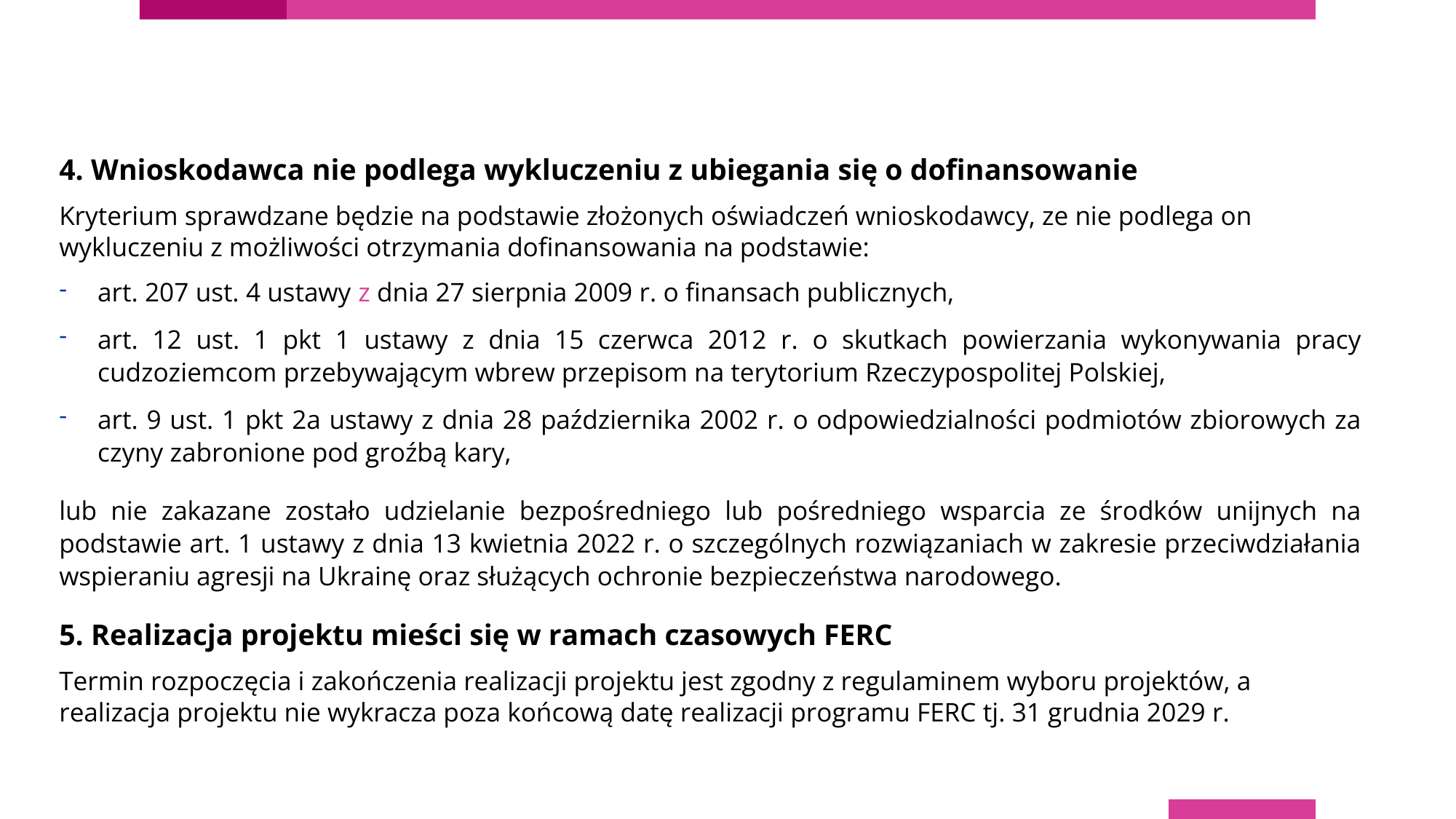

# Kryteria formalne
4. Wnioskodawca nie podlega wykluczeniu z ubiegania się o dofinansowanie
Kryterium sprawdzane będzie na podstawie złożonych oświadczeń wnioskodawcy, ze nie podlega on wykluczeniu z możliwości otrzymania dofinansowania na podstawie:
art. 207 ust. 4 ustawy z dnia 27 sierpnia 2009 r. o finansach publicznych,
art. 12 ust. 1 pkt 1 ustawy z dnia 15 czerwca 2012 r. o skutkach powierzania wykonywania pracy cudzoziemcom przebywającym wbrew przepisom na terytorium Rzeczypospolitej Polskiej,
art. 9 ust. 1 pkt 2a ustawy z dnia 28 października 2002 r. o odpowiedzialności podmiotów zbiorowych za czyny zabronione pod groźbą kary,
lub nie zakazane zostało udzielanie bezpośredniego lub pośredniego wsparcia ze środków unijnych na podstawie art. 1 ustawy z dnia 13 kwietnia 2022 r. o szczególnych rozwiązaniach w zakresie przeciwdziałania wspieraniu agresji na Ukrainę oraz służących ochronie bezpieczeństwa narodowego.
5. Realizacja projektu mieści się w ramach czasowych FERC
Termin rozpoczęcia i zakończenia realizacji projektu jest zgodny z regulaminem wyboru projektów, a realizacja projektu nie wykracza poza końcową datę realizacji programu FERC tj. 31 grudnia 2029 r.